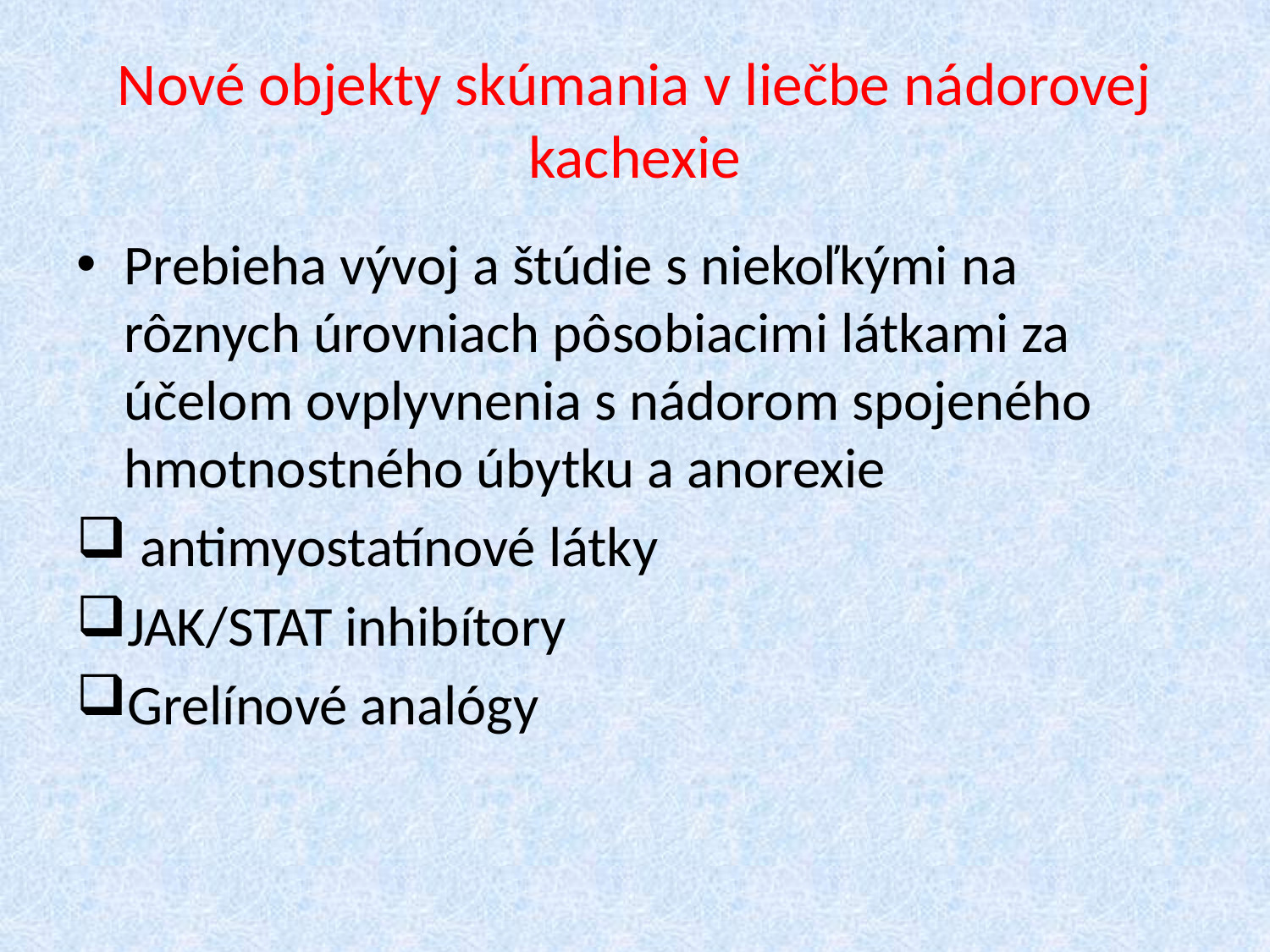

# Nové objekty skúmania v liečbe nádorovej kachexie
Prebieha vývoj a štúdie s niekoľkými na rôznych úrovniach pôsobiacimi látkami za účelom ovplyvnenia s nádorom spojeného hmotnostného úbytku a anorexie
 antimyostatínové látky
JAK/STAT inhibítory
Grelínové analógy